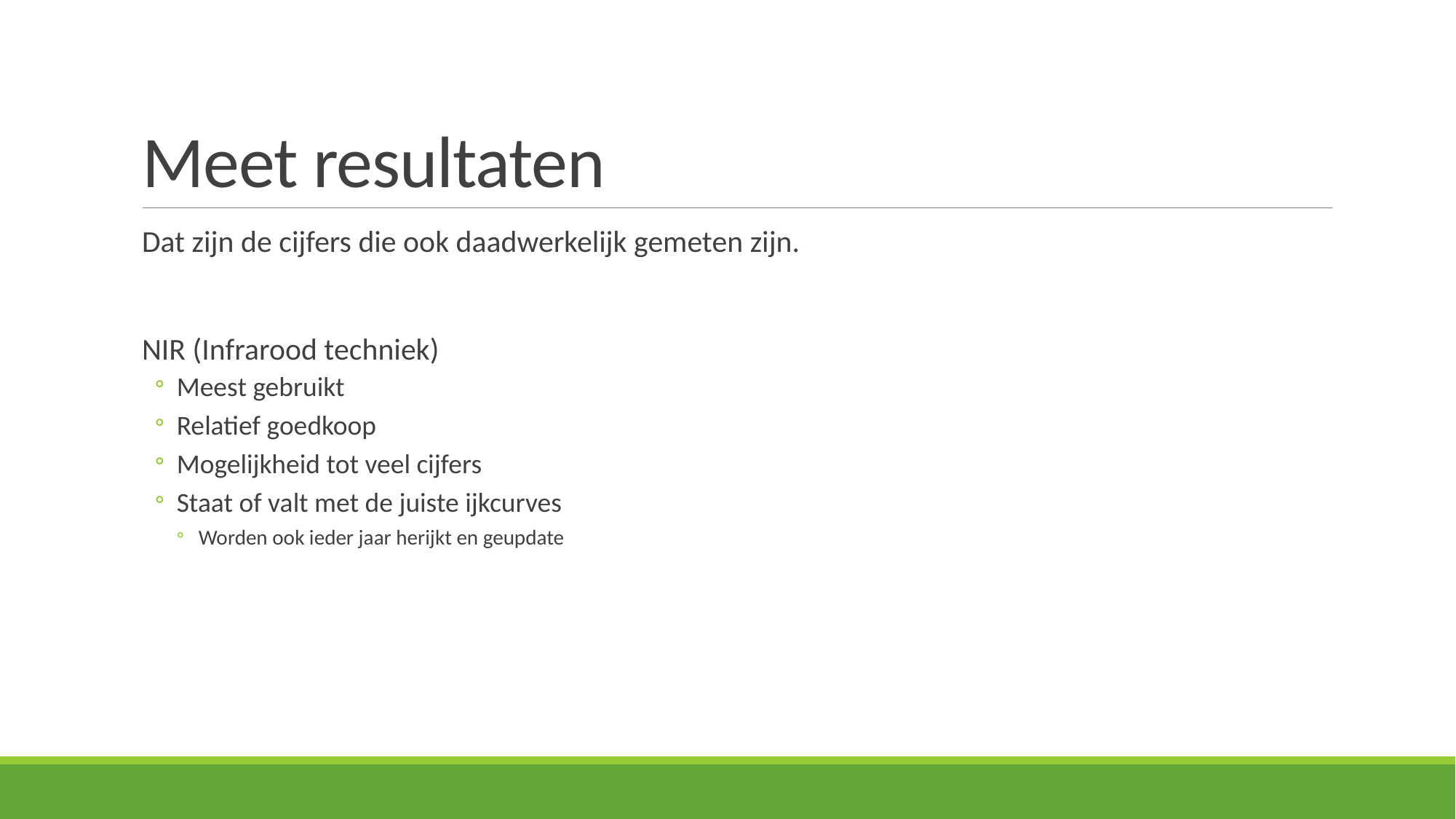

# Meet resultaten
Dat zijn de cijfers die ook daadwerkelijk gemeten zijn.

NIR (Infrarood techniek)
Meest gebruikt
Relatief goedkoop
Mogelijkheid tot veel cijfers
Staat of valt met de juiste ijkcurves
Worden ook ieder jaar herijkt en geupdate